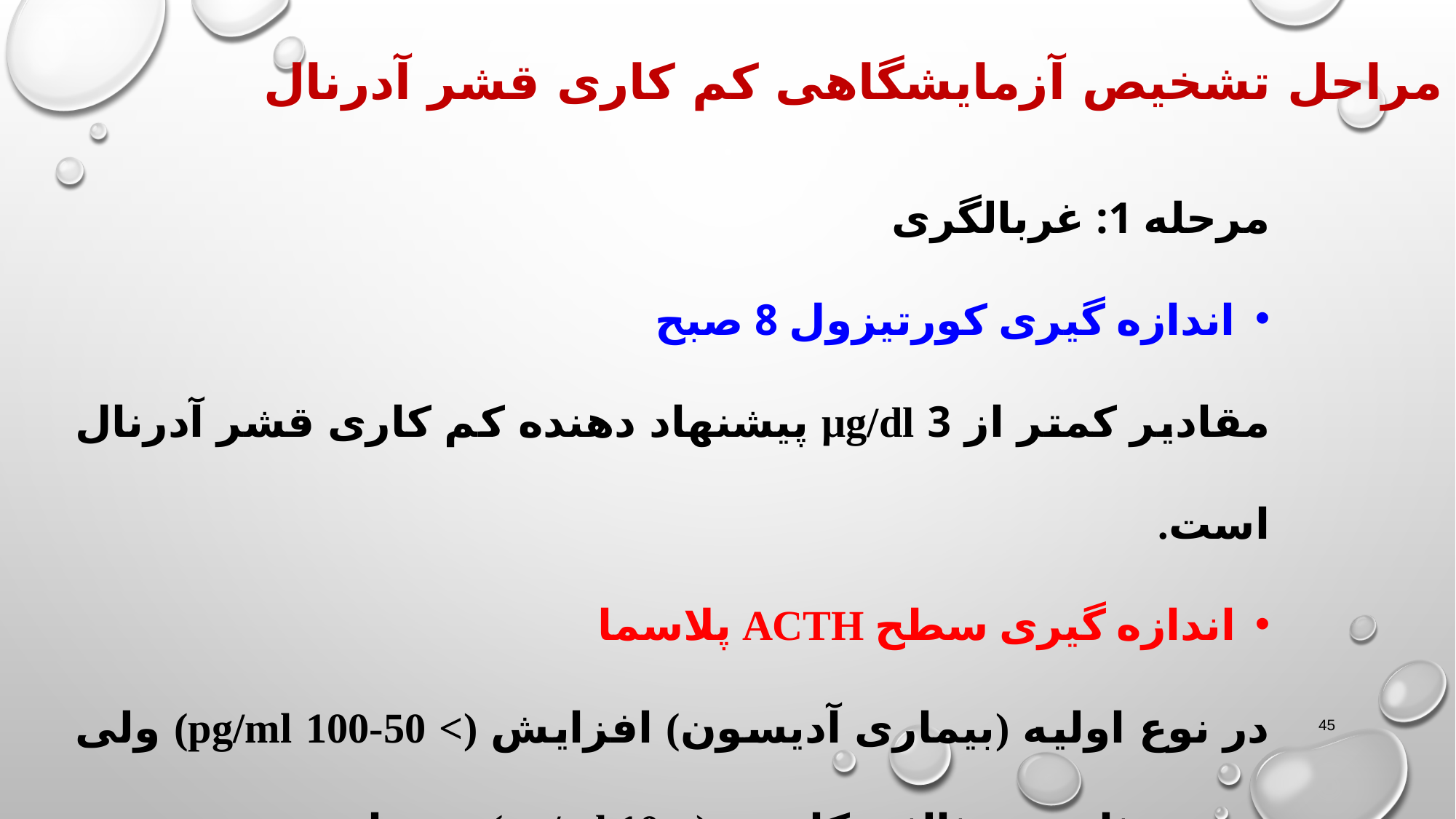

مراحل تشخیص آزمایشگاهی کم کاری قشر آدرنال
مرحله 1: غربالگری
اندازه گیری کورتیزول 8 صبح
مقادیر کمتر از 3 μg/dl پیشنهاد دهنده کم کاری قشر آدرنال است.
اندازه گیری سطح ACTH پلاسما
در نوع اولیه (بیماری آدیسون) افزایش (> 50-100 pg/ml) ولی در نوع ثانویه و ثالثیه کاهش (< 10 pg/ml) می یابد.
45